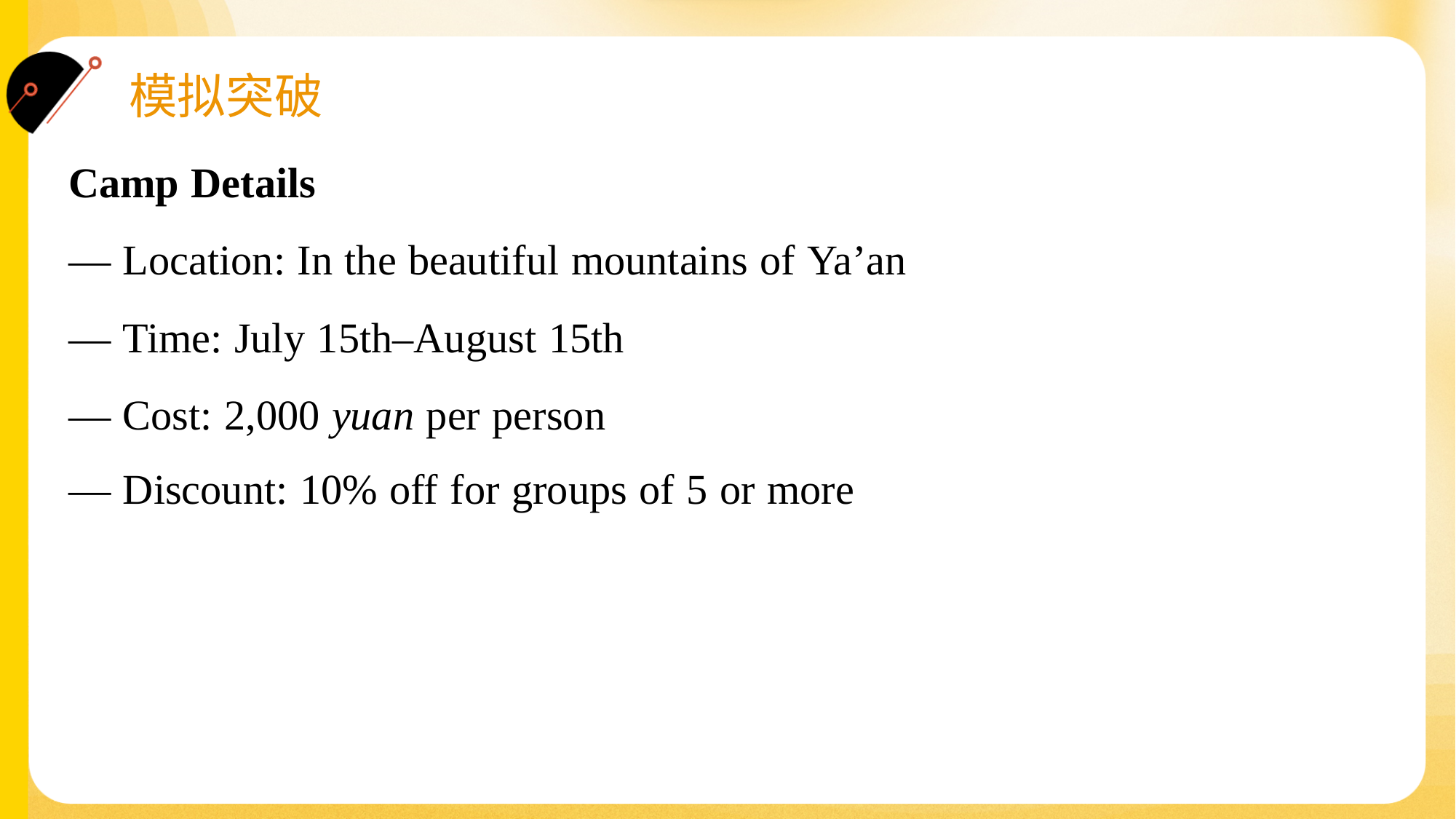

Camp Details
— Location: In the beautiful mountains of Ya’an
— Time: July 15th–August 15th
— Cost: 2,000 yuan per person
— Discount: 10% off for groups of 5 or more